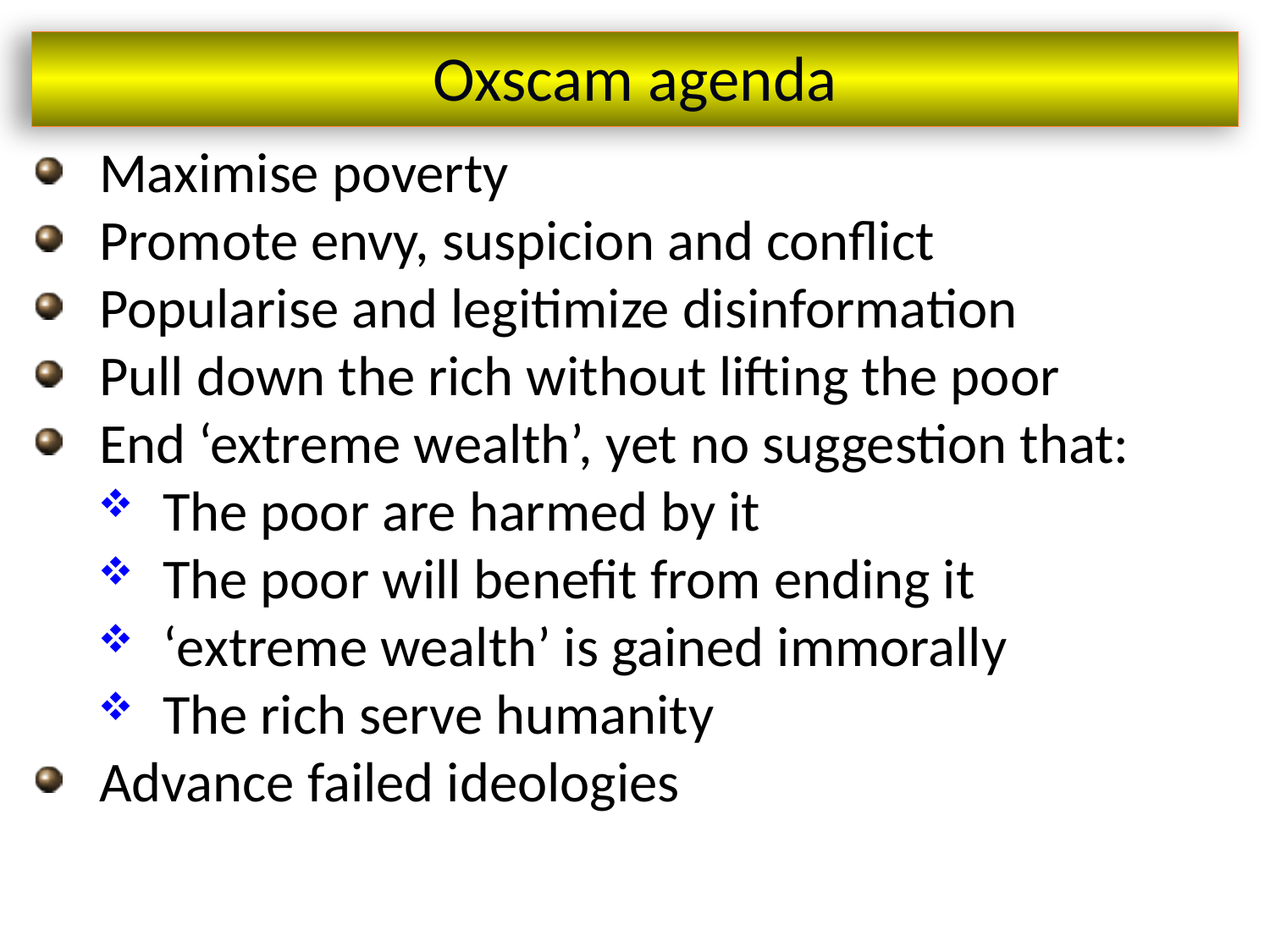

Oxscam agenda
Maximise poverty
Promote envy, suspicion and conflict
Popularise and legitimize disinformation
Pull down the rich without lifting the poor
End ‘extreme wealth’, yet no suggestion that:
The poor are harmed by it
The poor will benefit from ending it
‘extreme wealth’ is gained immorally
The rich serve humanity
Advance failed ideologies